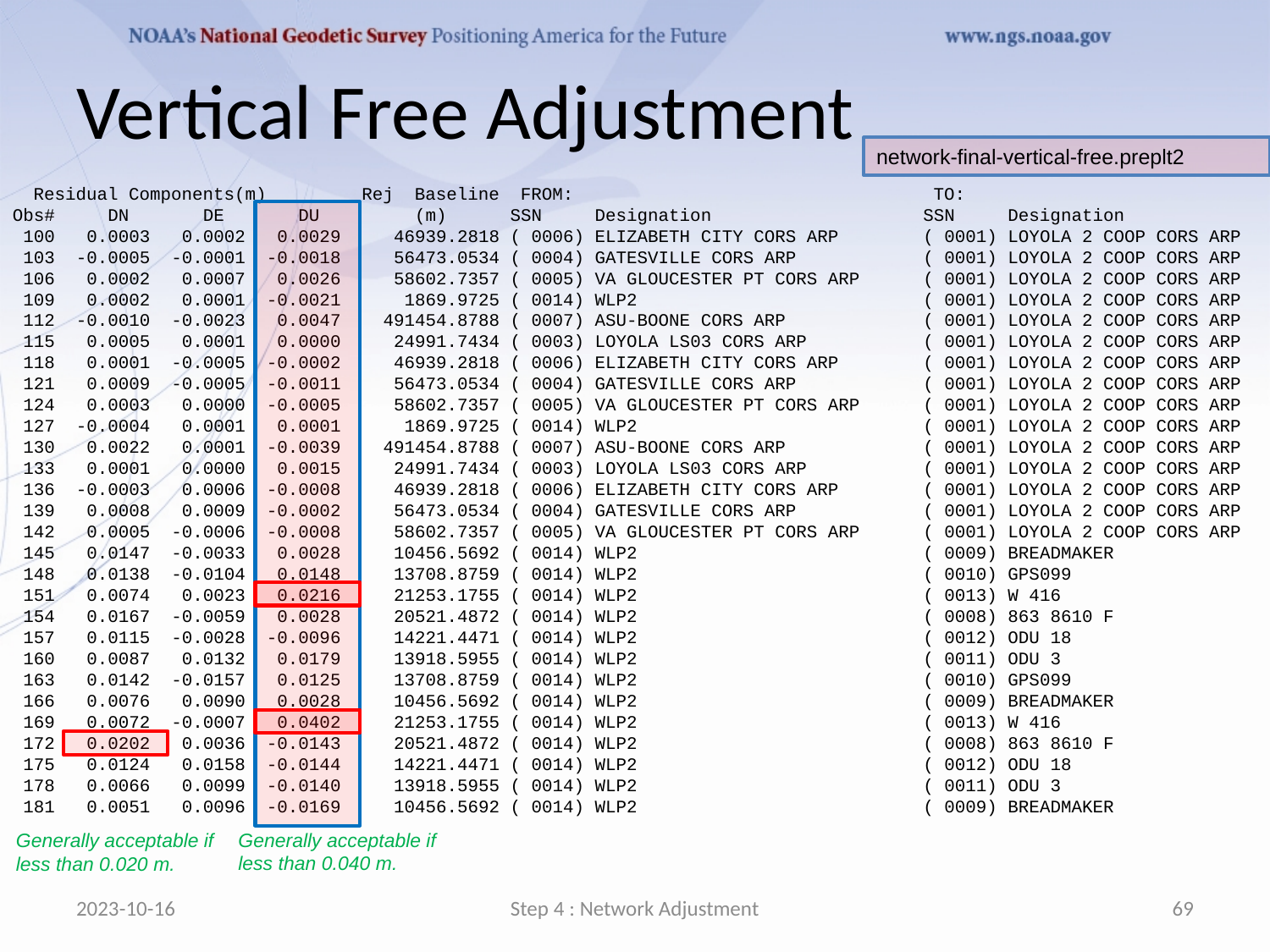

# Vertical Free Adjustment
network-final-vertical-free.preplt2
  Residual Components(m)         Rej  Baseline  FROM:                                  TO:
Obs#     DN       DE       DU         (m)      SSN     Designation                    SSN     Designation
 100   0.0003   0.0002   0.0029     46939.2818 ( 0006) ELIZABETH CITY CORS ARP        ( 0001) LOYOLA 2 COOP CORS ARP
 103  -0.0005  -0.0001  -0.0018     56473.0534 ( 0004) GATESVILLE CORS ARP            ( 0001) LOYOLA 2 COOP CORS ARP
 106   0.0002   0.0007   0.0026     58602.7357 ( 0005) VA GLOUCESTER PT CORS ARP      ( 0001) LOYOLA 2 COOP CORS ARP
 109   0.0002   0.0001  -0.0021      1869.9725 ( 0014) WLP2                           ( 0001) LOYOLA 2 COOP CORS ARP
 112  -0.0010  -0.0023   0.0047    491454.8788 ( 0007) ASU-BOONE CORS ARP             ( 0001) LOYOLA 2 COOP CORS ARP
 115   0.0005   0.0001   0.0000     24991.7434 ( 0003) LOYOLA LS03 CORS ARP           ( 0001) LOYOLA 2 COOP CORS ARP
 118   0.0001  -0.0005  -0.0002     46939.2818 ( 0006) ELIZABETH CITY CORS ARP        ( 0001) LOYOLA 2 COOP CORS ARP
 121   0.0009  -0.0005  -0.0011     56473.0534 ( 0004) GATESVILLE CORS ARP            ( 0001) LOYOLA 2 COOP CORS ARP
 124   0.0003   0.0000  -0.0005     58602.7357 ( 0005) VA GLOUCESTER PT CORS ARP      ( 0001) LOYOLA 2 COOP CORS ARP
 127  -0.0004   0.0001   0.0001      1869.9725 ( 0014) WLP2                           ( 0001) LOYOLA 2 COOP CORS ARP
 130   0.0022   0.0001  -0.0039    491454.8788 ( 0007) ASU-BOONE CORS ARP             ( 0001) LOYOLA 2 COOP CORS ARP
 133   0.0001   0.0000   0.0015     24991.7434 ( 0003) LOYOLA LS03 CORS ARP           ( 0001) LOYOLA 2 COOP CORS ARP
 136  -0.0003   0.0006  -0.0008     46939.2818 ( 0006) ELIZABETH CITY CORS ARP        ( 0001) LOYOLA 2 COOP CORS ARP
 139   0.0008   0.0009  -0.0002     56473.0534 ( 0004) GATESVILLE CORS ARP            ( 0001) LOYOLA 2 COOP CORS ARP
 142   0.0005  -0.0006  -0.0008     58602.7357 ( 0005) VA GLOUCESTER PT CORS ARP      ( 0001) LOYOLA 2 COOP CORS ARP
 145   0.0147  -0.0033   0.0028     10456.5692 ( 0014) WLP2                           ( 0009) BREADMAKER
 148   0.0138  -0.0104   0.0148     13708.8759 ( 0014) WLP2                           ( 0010) GPS099
 151   0.0074   0.0023   0.0216     21253.1755 ( 0014) WLP2                           ( 0013) W 416
 154   0.0167  -0.0059   0.0028     20521.4872 ( 0014) WLP2                           ( 0008) 863 8610 F
 157   0.0115  -0.0028  -0.0096     14221.4471 ( 0014) WLP2                           ( 0012) ODU 18
 160   0.0087   0.0132   0.0179     13918.5955 ( 0014) WLP2                           ( 0011) ODU 3
 163   0.0142  -0.0157   0.0125     13708.8759 ( 0014) WLP2                           ( 0010) GPS099
 166   0.0076   0.0090   0.0028     10456.5692 ( 0014) WLP2                           ( 0009) BREADMAKER
 169   0.0072  -0.0007   0.0402     21253.1755 ( 0014) WLP2                           ( 0013) W 416
 172   0.0202   0.0036  -0.0143     20521.4872 ( 0014) WLP2                           ( 0008) 863 8610 F
 175   0.0124   0.0158  -0.0144     14221.4471 ( 0014) WLP2                           ( 0012) ODU 18
 178   0.0066   0.0099  -0.0140     13918.5955 ( 0014) WLP2                           ( 0011) ODU 3
 181   0.0051   0.0096  -0.0169     10456.5692 ( 0014) WLP2                           ( 0009) BREADMAKER

Generally acceptable if less than 0.040 m.
Generally acceptable if less than 0.020 m.
2023-10-16
Step 4 : Network Adjustment
69